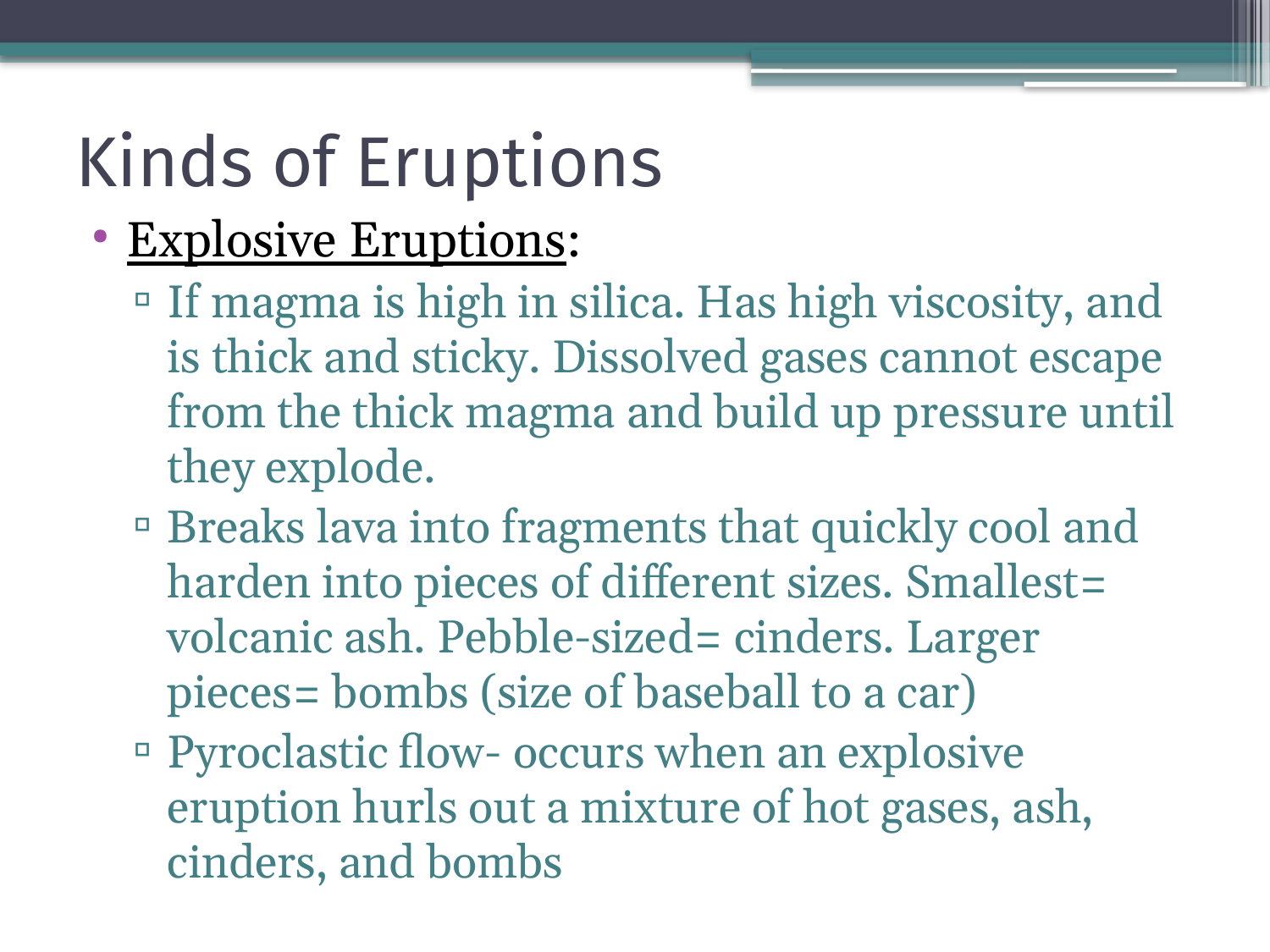

# Kinds of Eruptions
Explosive Eruptions:
If magma is high in silica. Has high viscosity, and is thick and sticky. Dissolved gases cannot escape from the thick magma and build up pressure until they explode.
Breaks lava into fragments that quickly cool and harden into pieces of different sizes. Smallest= volcanic ash. Pebble-sized= cinders. Larger pieces= bombs (size of baseball to a car)
Pyroclastic flow- occurs when an explosive eruption hurls out a mixture of hot gases, ash, cinders, and bombs